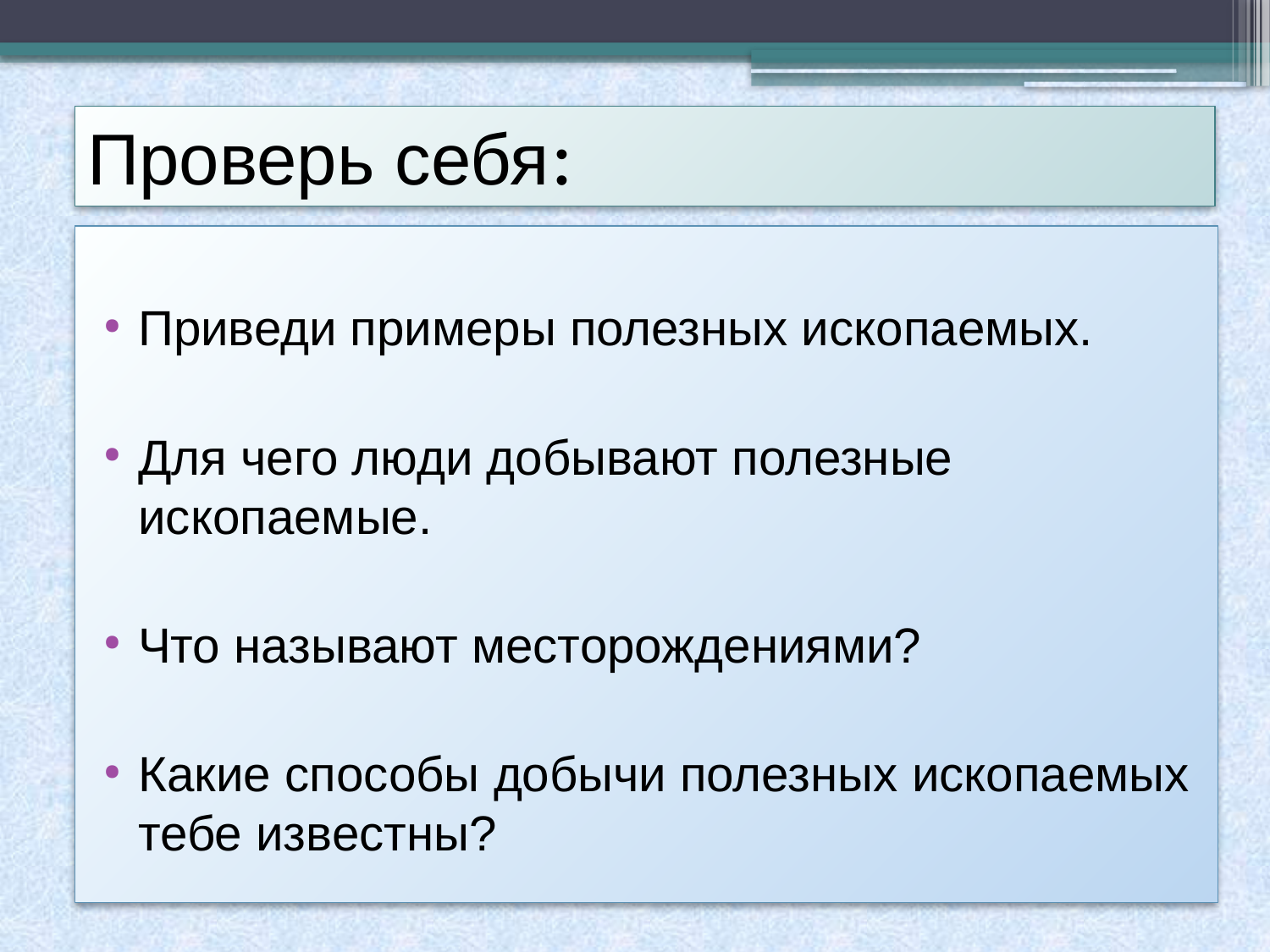

# Проверь себя:

Приведи примеры полезных ископаемых.

Для чего люди добывают полезные ископаемые.

Что называют месторождениями?

Какие способы добычи полезных ископаемых тебе известны?